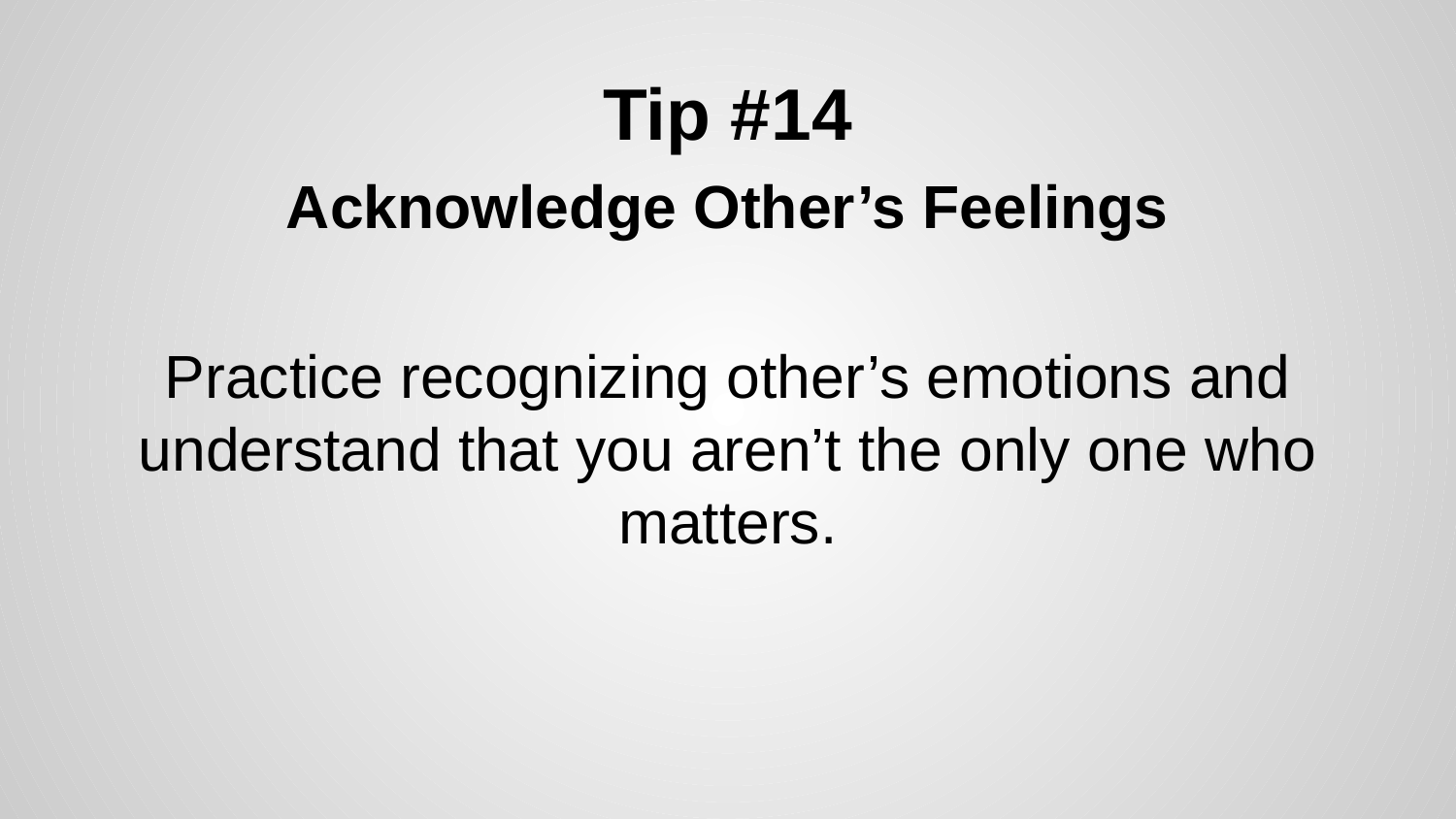

# Tip #14

Acknowledge Other’s Feelings

Practice recognizing other’s emotions and understand that you aren’t the only one who matters.